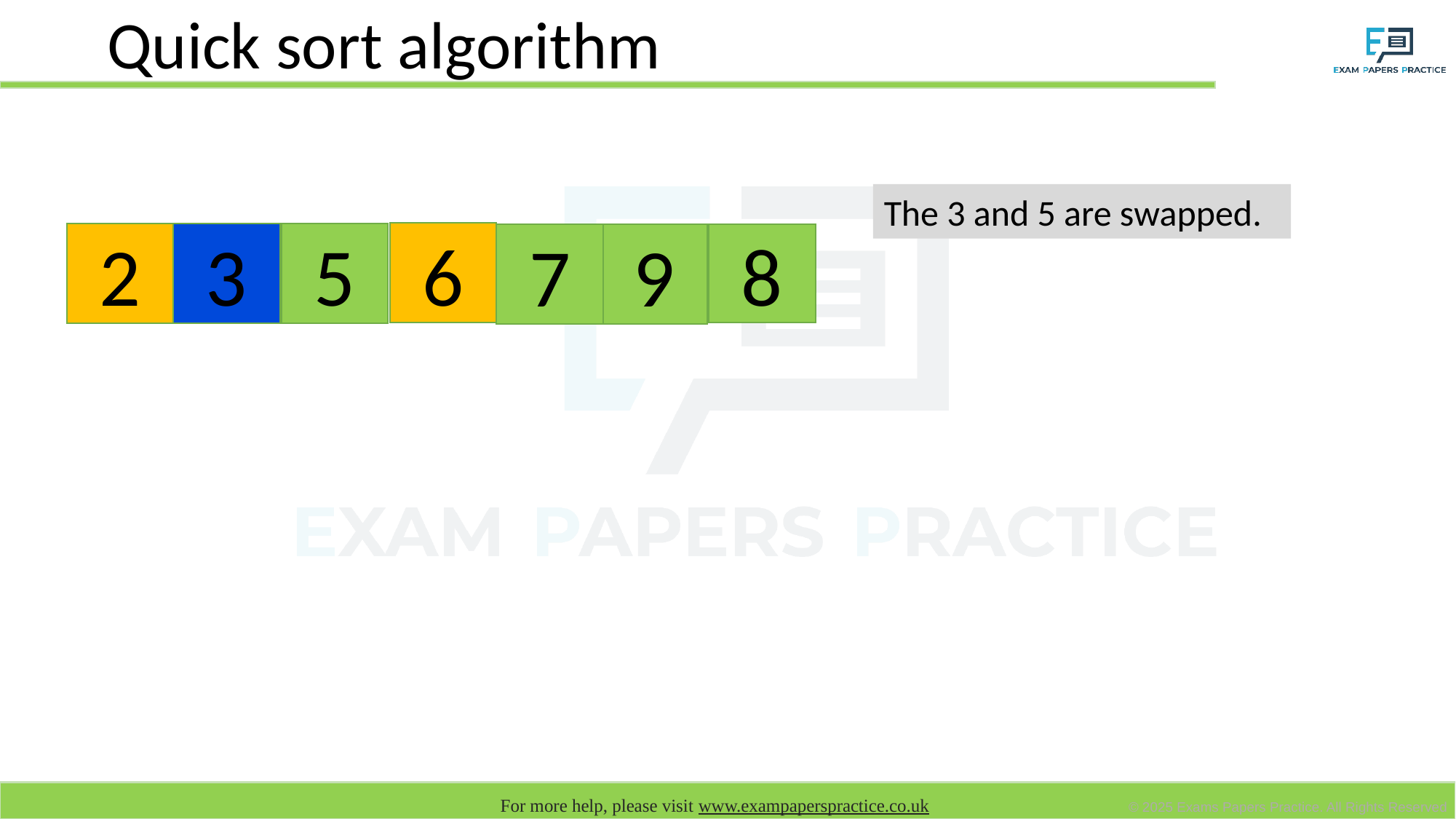

# Quick sort algorithm
The 3 and 5 are swapped.
6
2
3
5
8
7
9